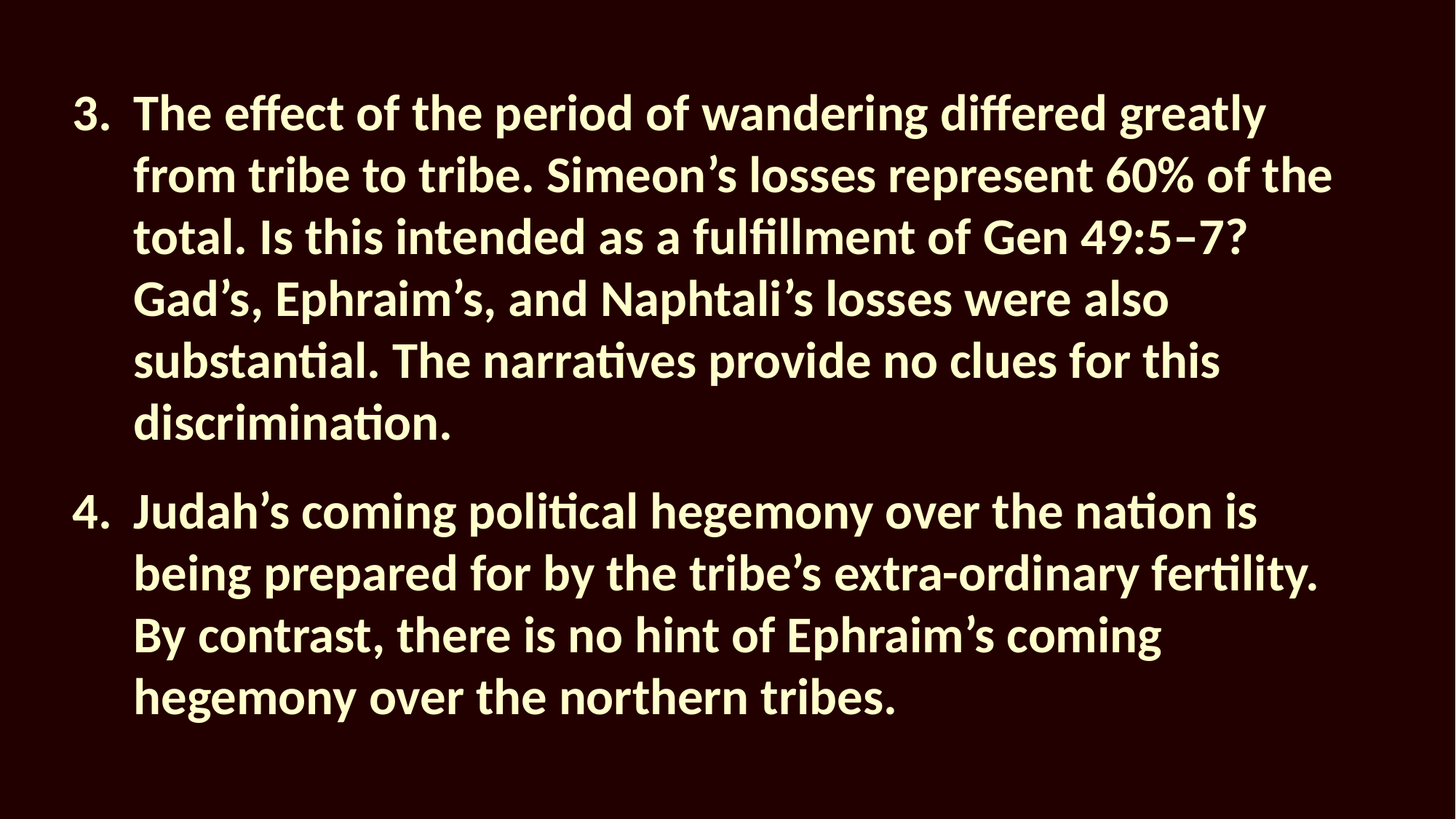

The effect of the period of wandering differed greatly from tribe to tribe. Simeon’s losses represent 60% of the total. Is this intended as a fulfillment of Gen 49:5–7? Gad’s, Ephraim’s, and Naphtali’s losses were also substantial. The narratives provide no clues for this discrimination.
Judah’s coming political hegemony over the nation is being prepared for by the tribe’s extra-ordinary fertility. By contrast, there is no hint of Ephraim’s coming hegemony over the northern tribes.